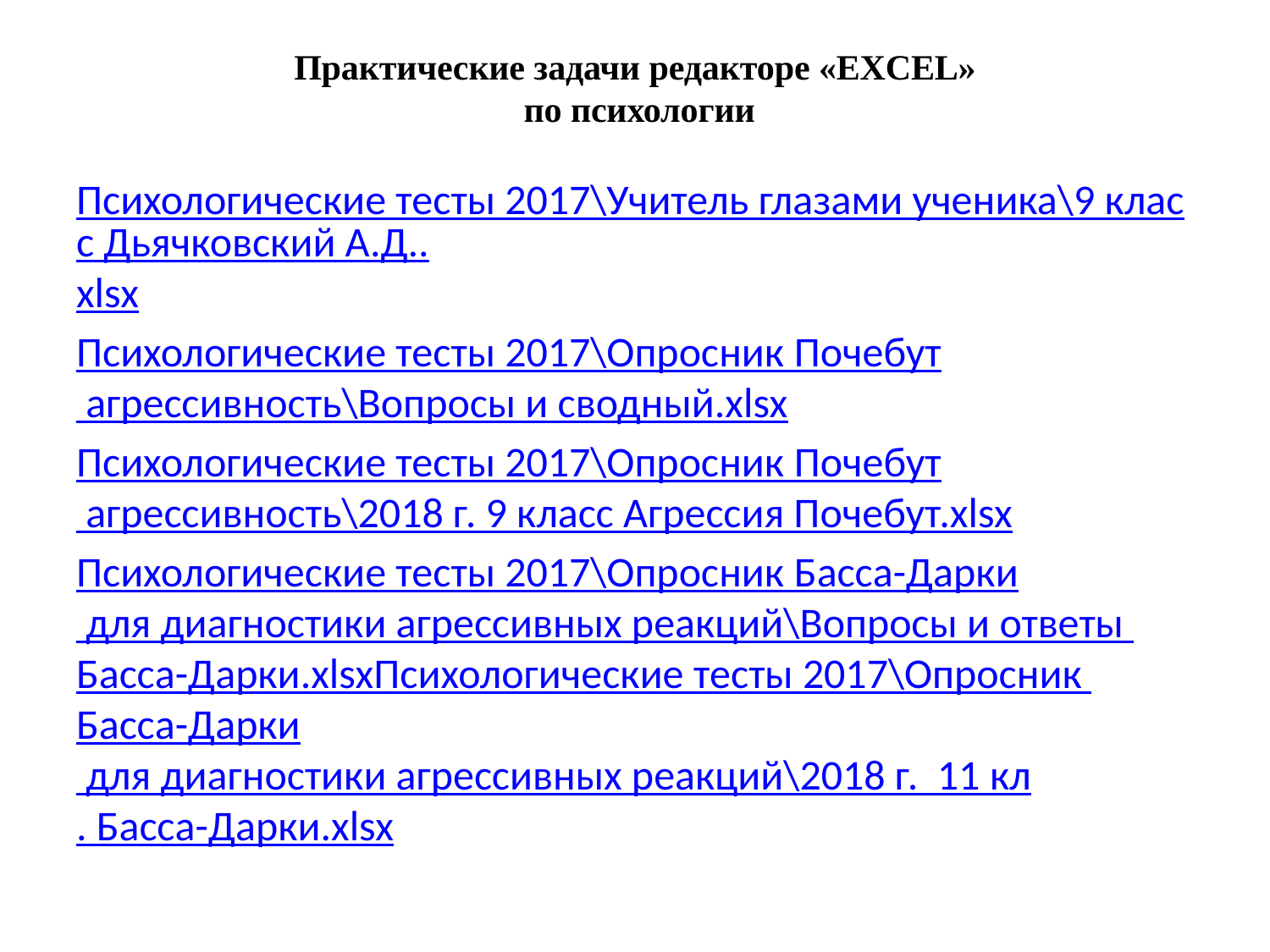

# Практические задачи редакторе «EXCEL» по психологии
Психологические тесты 2017\Учитель глазами ученика\9 класс Дьячковский А.Д..xlsx
Психологические тесты 2017\Опросник Почебут агрессивность\Вопросы и сводный.xlsx
Психологические тесты 2017\Опросник Почебут агрессивность\2018 г. 9 класс Агрессия Почебут.xlsx
Психологические тесты 2017\Опросник Басса-Дарки для диагностики агрессивных реакций\Вопросы и ответы Басса-Дарки.xlsxПсихологические тесты 2017\Опросник Басса-Дарки для диагностики агрессивных реакций\2018 г.  11 кл. Басса-Дарки.xlsx